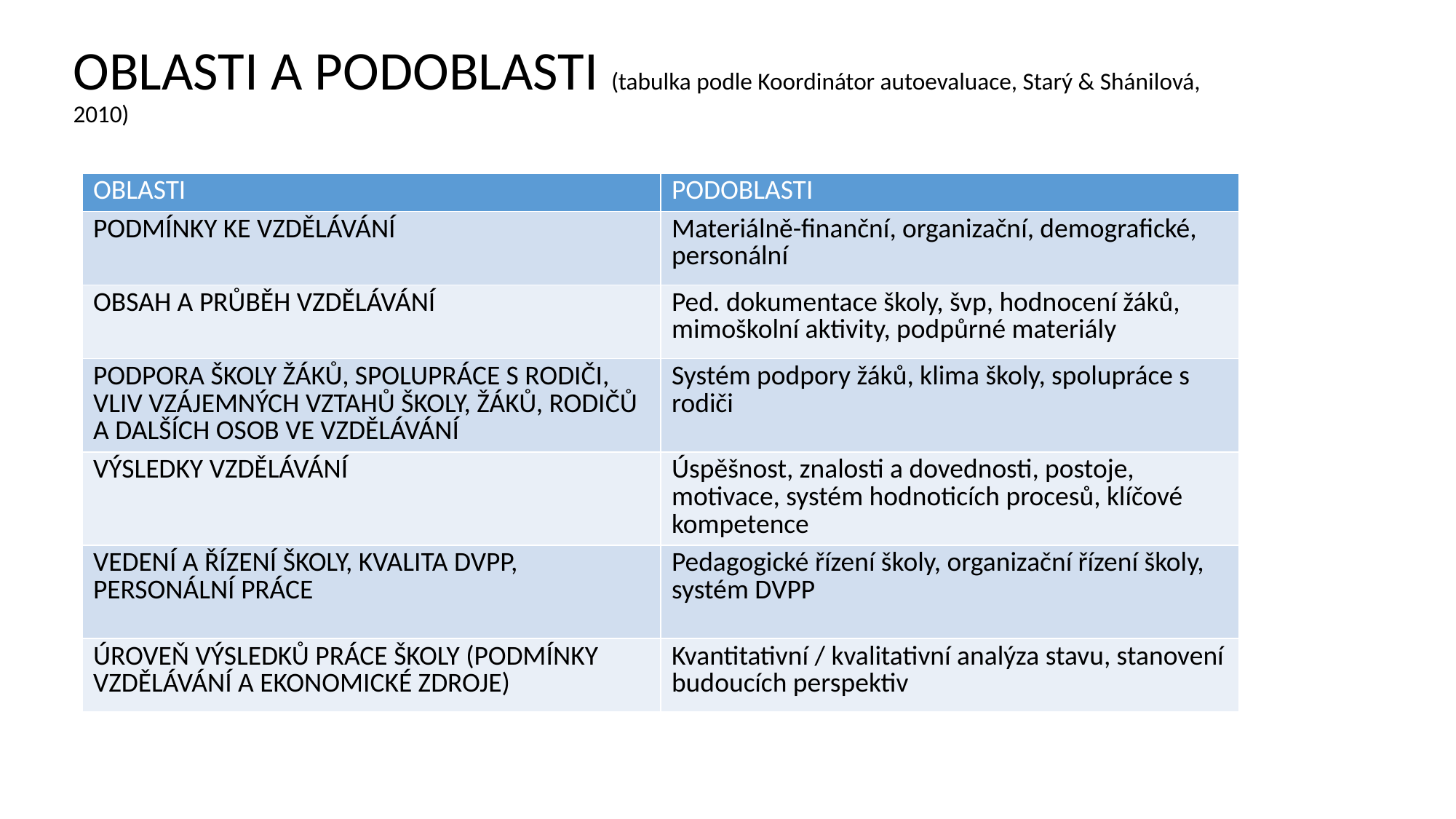

# OBLASTI A PODOBLASTI (tabulka podle Koordinátor autoevaluace, Starý & Shánilová, 2010)
| OBLASTI | PODOBLASTI |
| --- | --- |
| PODMÍNKY KE VZDĚLÁVÁNÍ | Materiálně-finanční, organizační, demografické, personální |
| OBSAH A PRŮBĚH VZDĚLÁVÁNÍ | Ped. dokumentace školy, švp, hodnocení žáků, mimoškolní aktivity, podpůrné materiály |
| PODPORA ŠKOLY ŽÁKŮ, SPOLUPRÁCE S RODIČI, VLIV VZÁJEMNÝCH VZTAHŮ ŠKOLY, ŽÁKŮ, RODIČŮ A DALŠÍCH OSOB VE VZDĚLÁVÁNÍ | Systém podpory žáků, klima školy, spolupráce s rodiči |
| VÝSLEDKY VZDĚLÁVÁNÍ | Úspěšnost, znalosti a dovednosti, postoje, motivace, systém hodnoticích procesů, klíčové kompetence |
| VEDENÍ A ŘÍZENÍ ŠKOLY, KVALITA DVPP, PERSONÁLNÍ PRÁCE | Pedagogické řízení školy, organizační řízení školy, systém DVPP |
| ÚROVEŇ VÝSLEDKŮ PRÁCE ŠKOLY (PODMÍNKY VZDĚLÁVÁNÍ A EKONOMICKÉ ZDROJE) | Kvantitativní / kvalitativní analýza stavu, stanovení budoucích perspektiv |